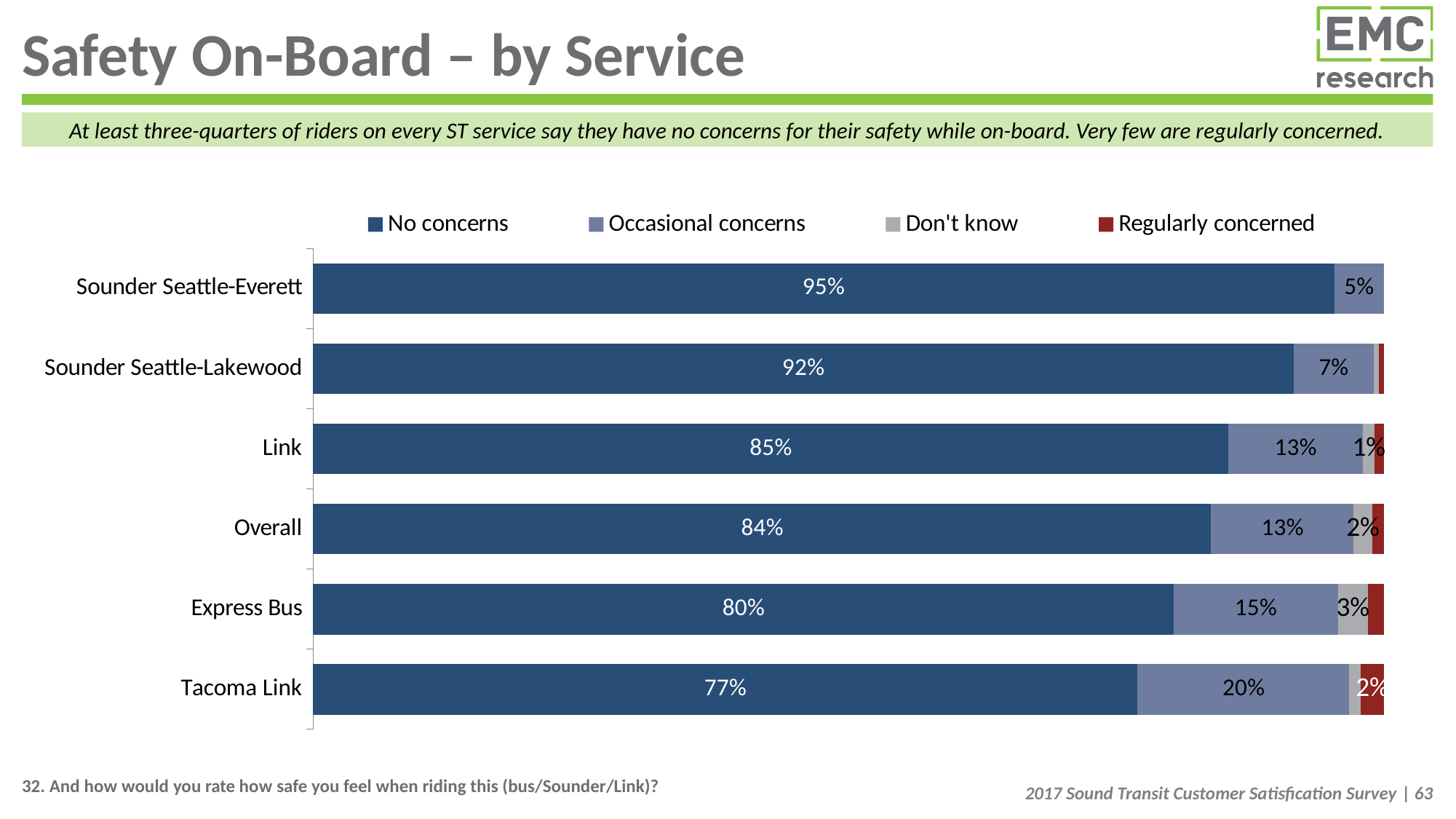

# Safety On-Board – by Service
At least three-quarters of riders on every ST service say they have no concerns for their safety while on-board. Very few are regularly concerned.

### Chart

| Category | No concerns | Occasional concerns | Don't know | Regularly concerned |
|---|---|---|---|---|
| Sounder Seattle-Everett | 0.9537381404174573 | 0.046261859582542676 | 0.0 | 0.0 |
| Sounder Seattle-Lakewood | 0.9156385477716055 | 0.0749093709542097 | 0.004726040637092755 | 0.004726040637092755 |
| Link | 0.8549627504297433 | 0.12563484018424714 | 0.011167867984185599 | 0.008234541401824592 |
| Overall | 0.8388382943275081 | 0.13310790170093129 | 0.017418292771098107 | 0.010635511200454133 |
| Express Bus | 0.8040002241565332 | 0.15308599560354086 | 0.028445259995626353 | 0.014468520244298148 |
| Tacoma Link | 0.7701214317565187 | 0.19775382966616933 | 0.010740020274528079 | 0.02138471830278458 |
32. And how would you rate how safe you feel when riding this (bus/Sounder/Link)?